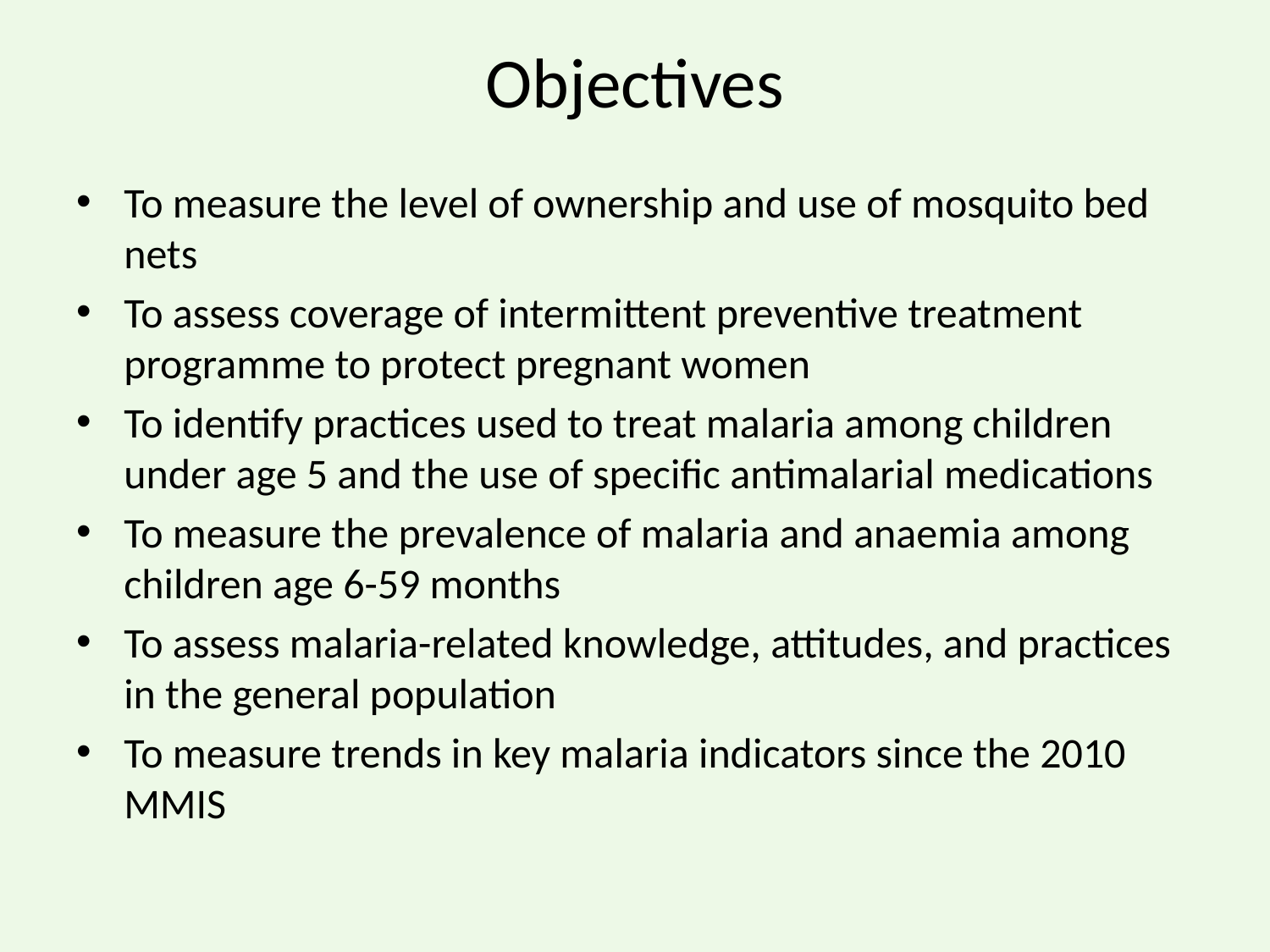

# Objectives
To measure the level of ownership and use of mosquito bed nets
To assess coverage of intermittent preventive treatment programme to protect pregnant women
To identify practices used to treat malaria among children under age 5 and the use of specific antimalarial medications
To measure the prevalence of malaria and anaemia among children age 6-59 months
To assess malaria-related knowledge, attitudes, and practices in the general population
To measure trends in key malaria indicators since the 2010 MMIS